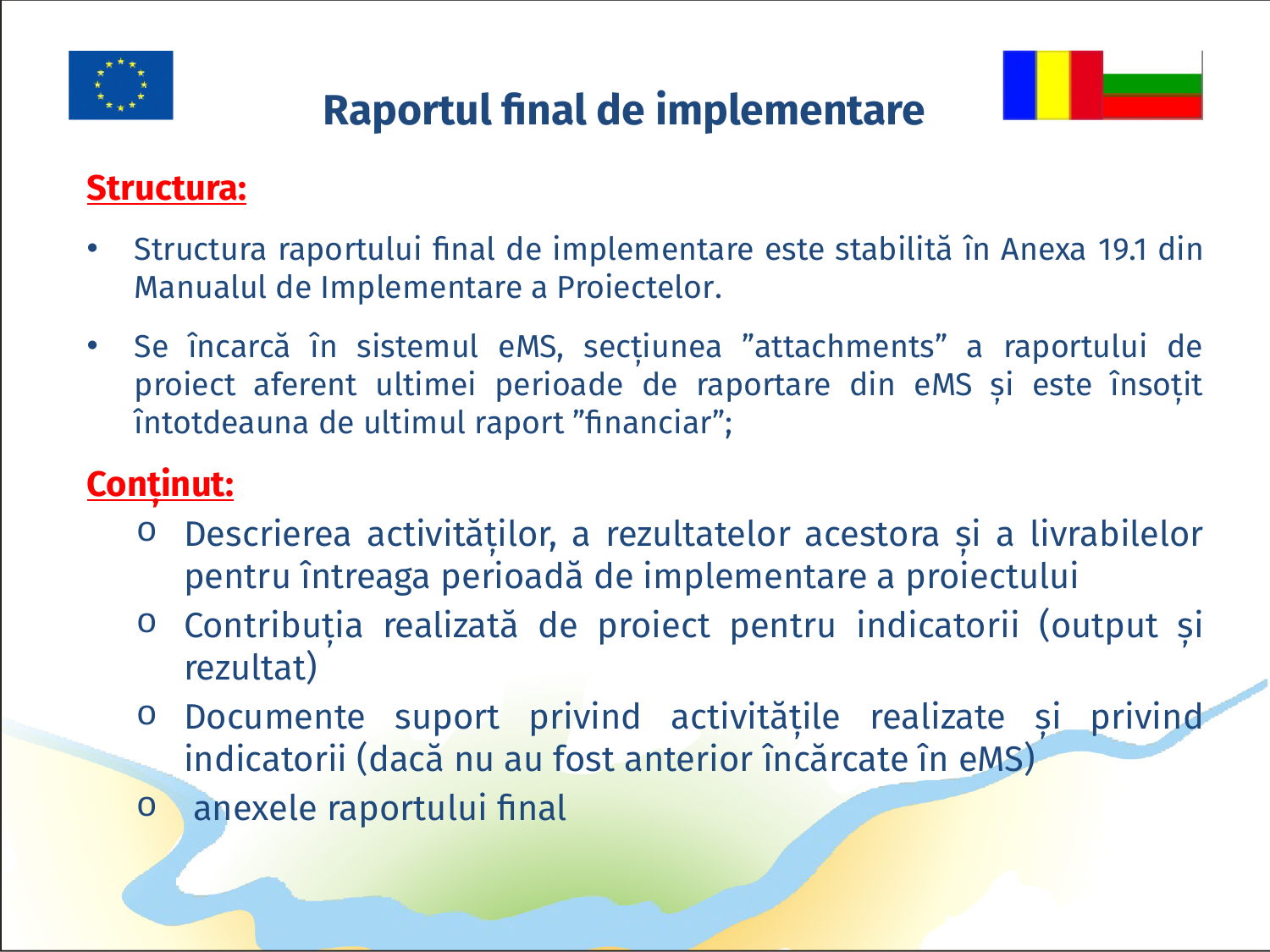

# Raportul final de implementare
Structura:
Structura raportului final de implementare este stabilită în Anexa 19.1 din Manualul de Implementare a Proiectelor.
Se încarcă în sistemul eMS, secțiunea ”attachments” a raportului de proiect aferent ultimei perioade de raportare din eMS și este însoțit întotdeauna de ultimul raport ”financiar”;
Conținut:
Descrierea activităților, a rezultatelor acestora și a livrabilelor pentru întreaga perioadă de implementare a proiectului
Contribuția realizată de proiect pentru indicatorii (output și rezultat)
Documente suport privind activitățile realizate și privind indicatorii (dacă nu au fost anterior încărcate în eMS)
 anexele raportului final